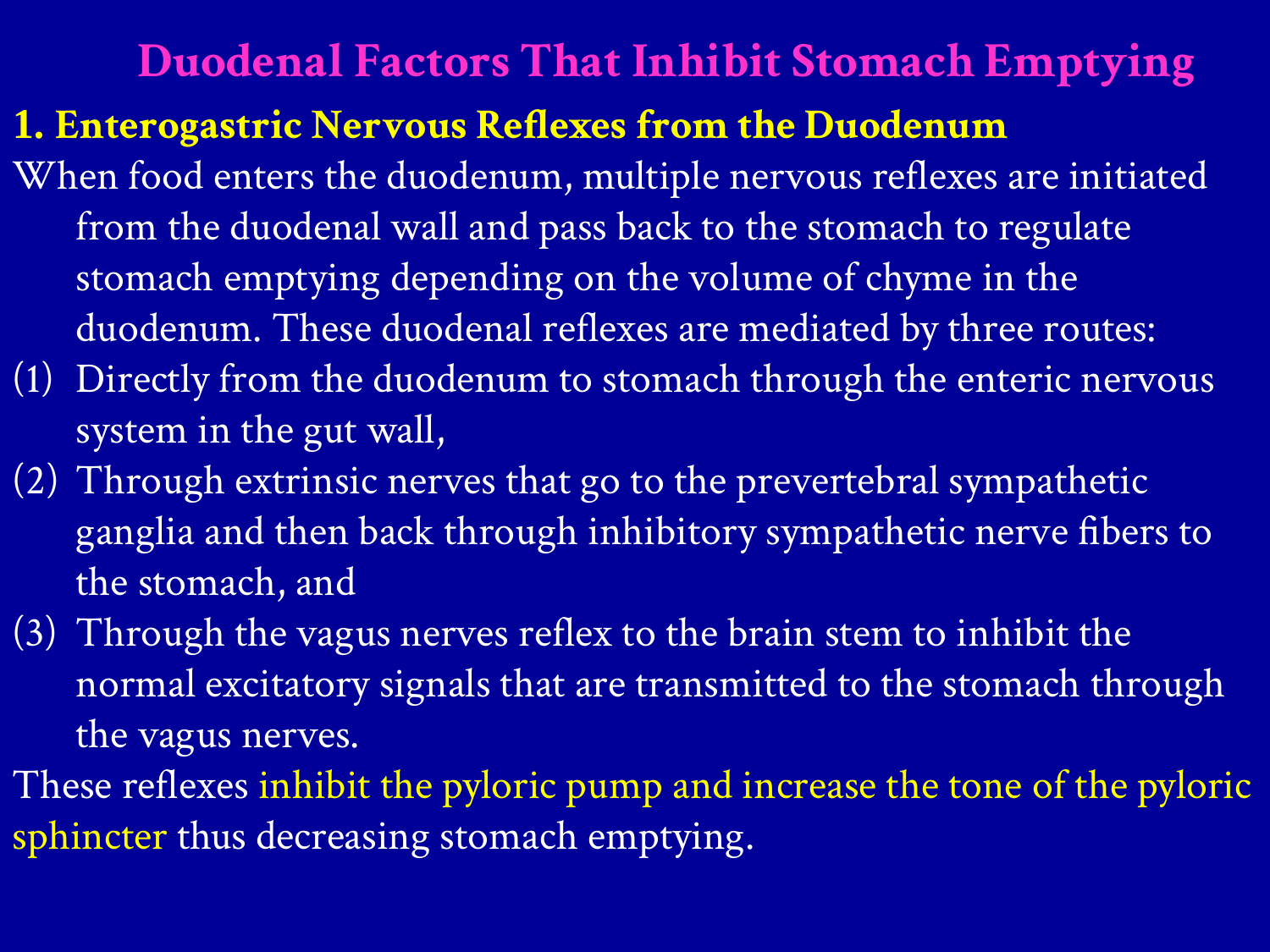

Duodenal Factors That Inhibit Stomach Emptying
1. Enterogastric Nervous Reflexes from the Duodenum
When food enters the duodenum, multiple nervous reflexes are initiated from the duodenal wall and pass back to the stomach to regulate stomach emptying depending on the volume of chyme in the duodenum. These duodenal reflexes are mediated by three routes:
Directly from the duodenum to stomach through the enteric nervous system in the gut wall,
Through extrinsic nerves that go to the prevertebral sympathetic ganglia and then back through inhibitory sympathetic nerve fibers to the stomach, and
Through the vagus nerves reflex to the brain stem to inhibit the normal excitatory signals that are transmitted to the stomach through the vagus nerves.
These reflexes inhibit the pyloric pump and increase the tone of the pyloric sphincter thus decreasing stomach emptying.